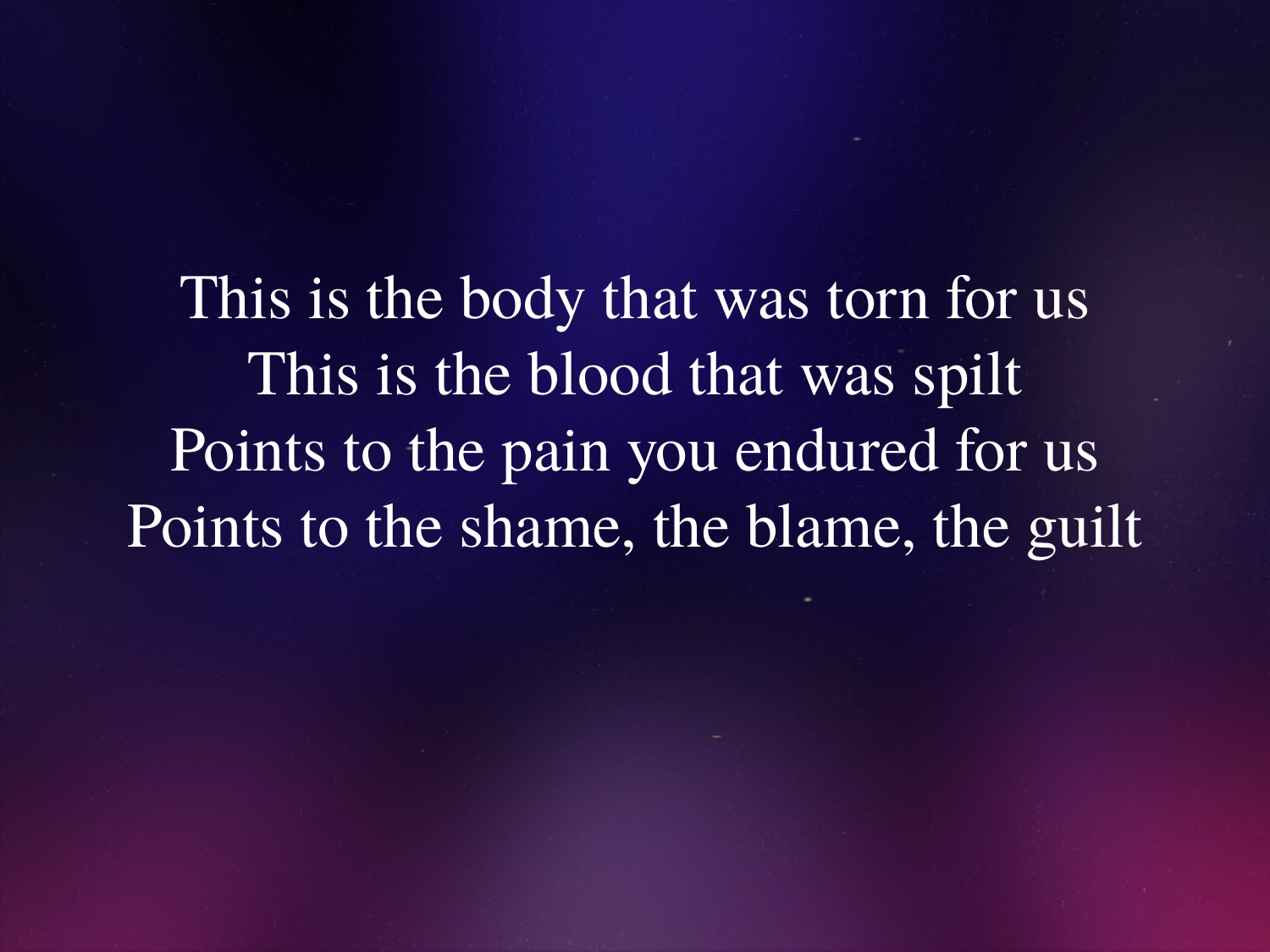

# This is the body that was torn for us This is the blood that was spilt Points to the pain you endured for us Points to the shame, the blame, the guilt